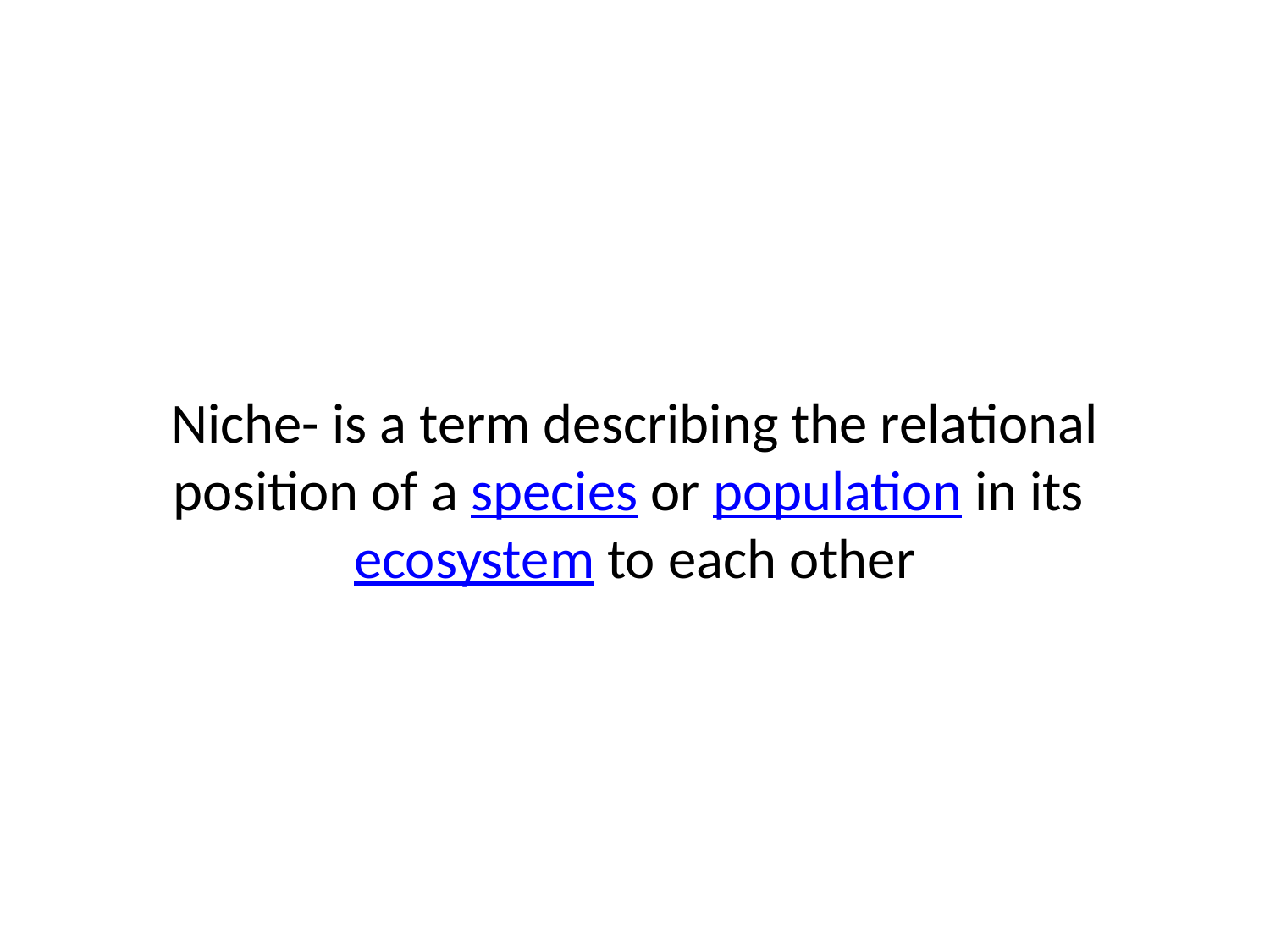

#

Niche- is a term describing the relational position of a species or population in its ecosystem to each other